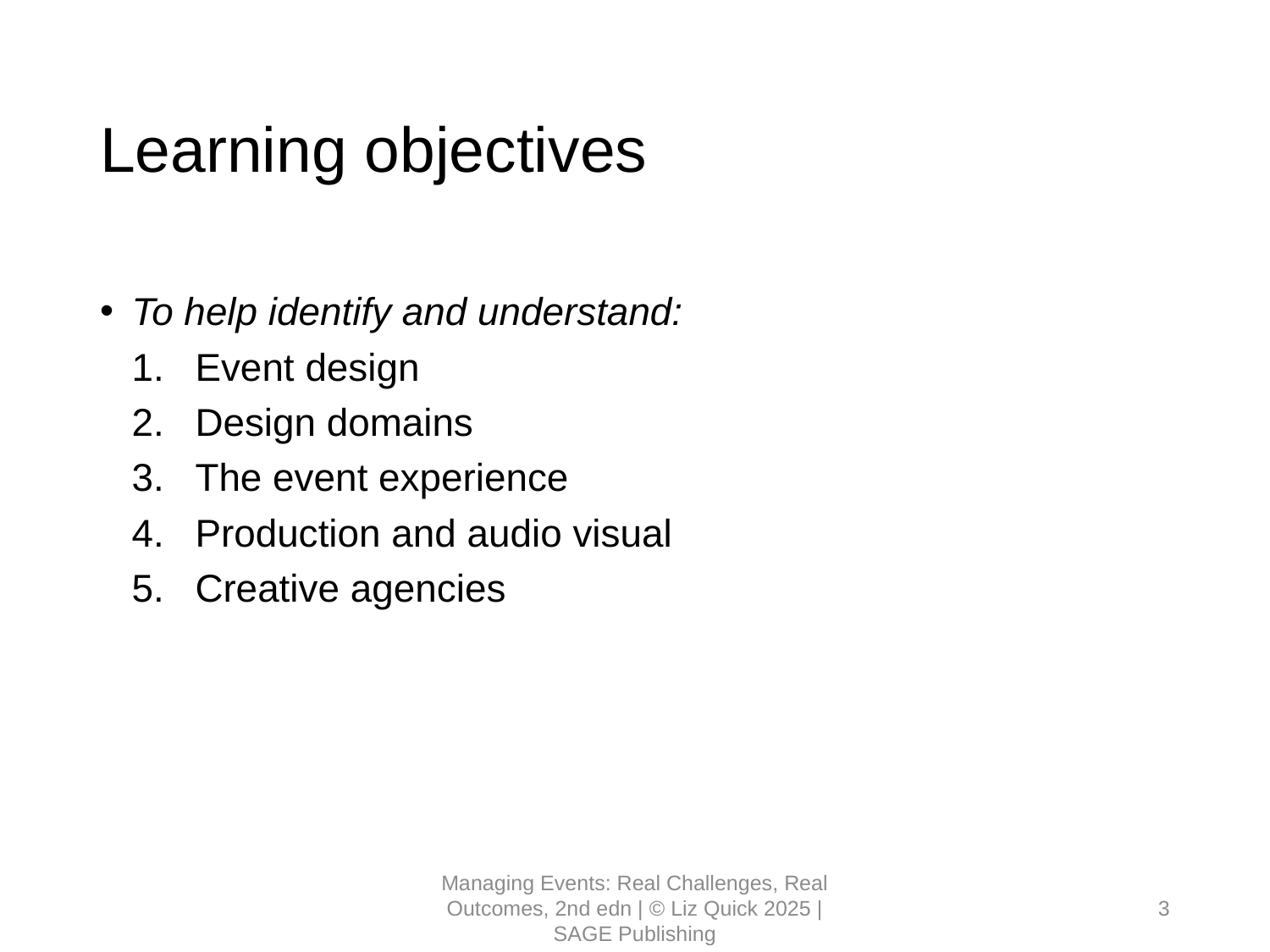

# Learning objectives
To help identify and understand:
Event design
Design domains
The event experience
Production and audio visual
Creative agencies
Managing Events: Real Challenges, Real Outcomes, 2nd edn | © Liz Quick 2025 | SAGE Publishing
3